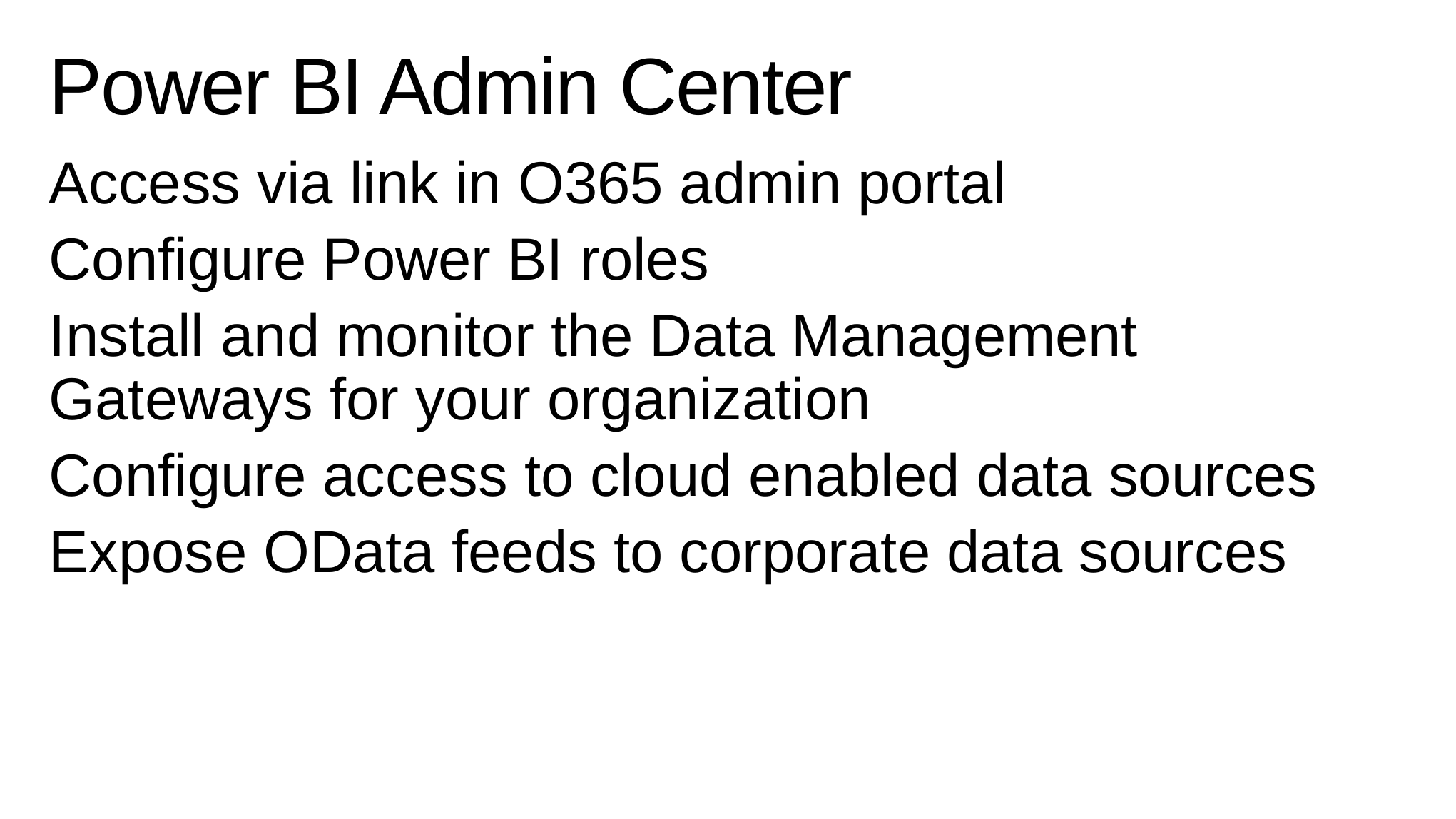

# Power BI Admin Center
Access via link in O365 admin portal
Configure Power BI roles
Install and monitor the Data Management Gateways for your organization
Configure access to cloud enabled data sources
Expose OData feeds to corporate data sources